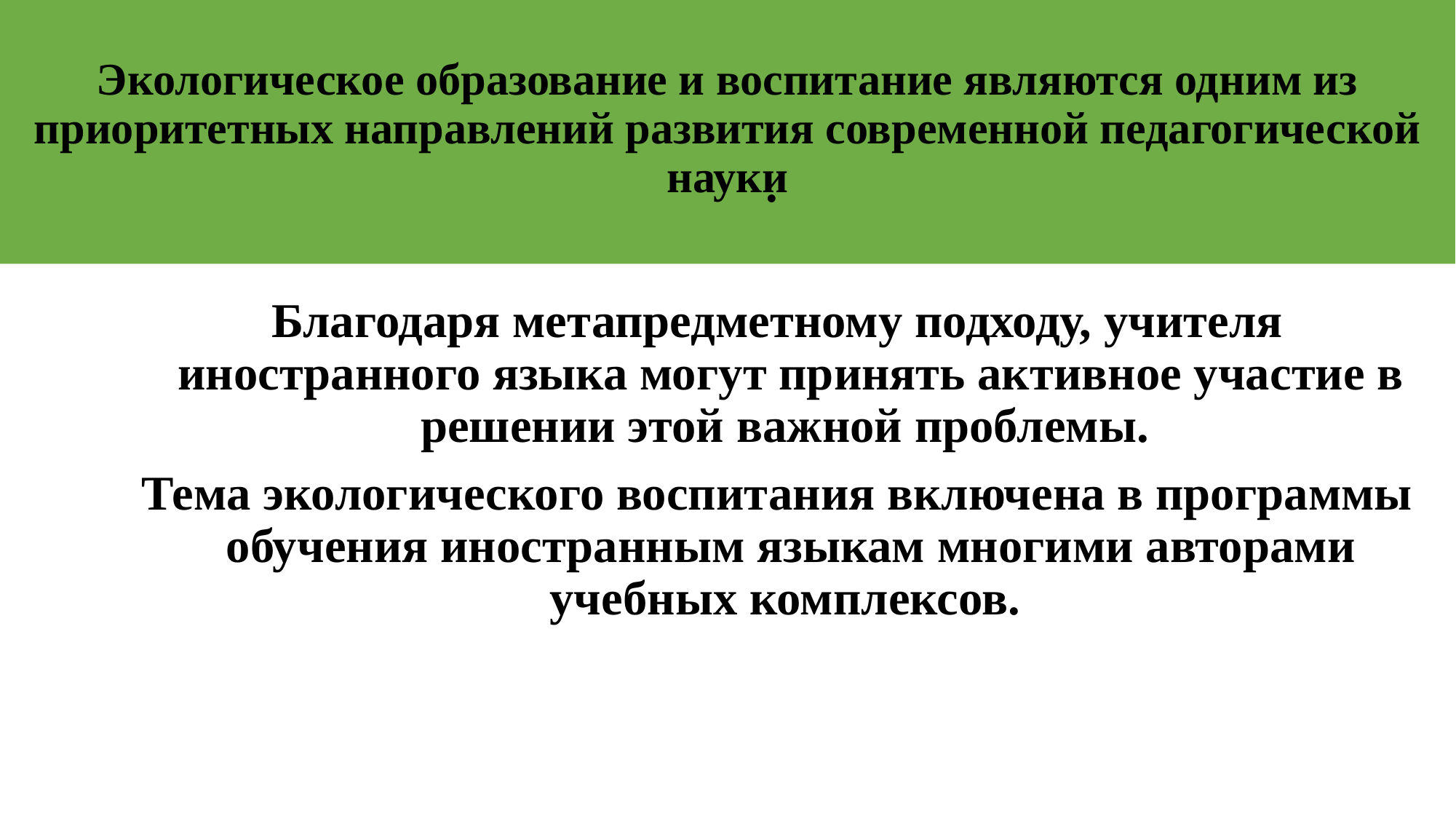

# Экологическое образование и воспитание являются одним из приоритетных направлений развития современной педагогической науки
.

Благодаря метапредметному подходу, учителя иностранного языка могут принять активное участие в решении этой важной проблемы.
Тема экологического воспитания включена в программы обучения иностранным языкам многими авторами учебных комплексов.